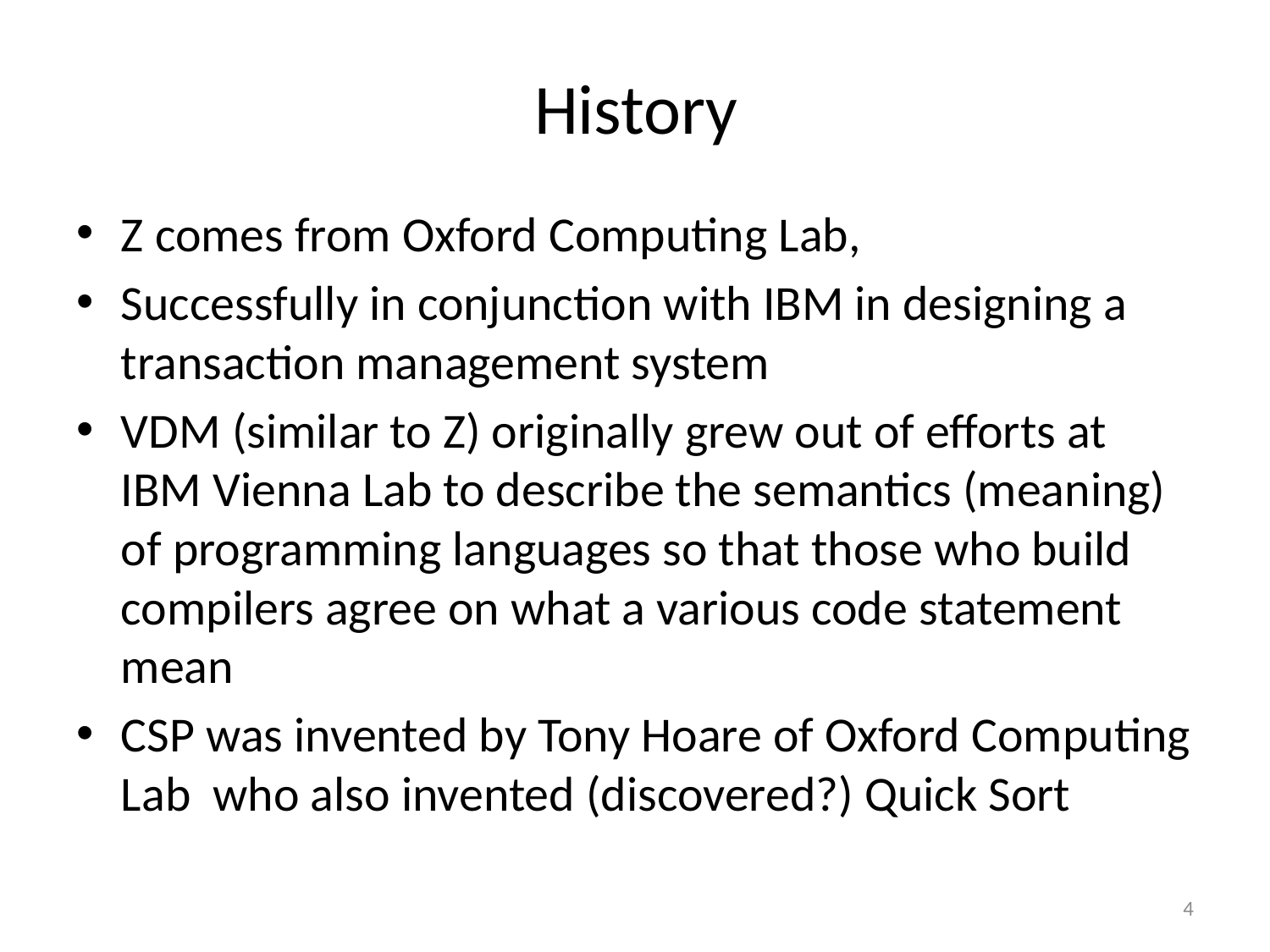

# History
Z comes from Oxford Computing Lab,
Successfully in conjunction with IBM in designing a transaction management system
VDM (similar to Z) originally grew out of efforts at IBM Vienna Lab to describe the semantics (meaning) of programming languages so that those who build compilers agree on what a various code statement mean
CSP was invented by Tony Hoare of Oxford Computing Lab  who also invented (discovered?) Quick Sort
4